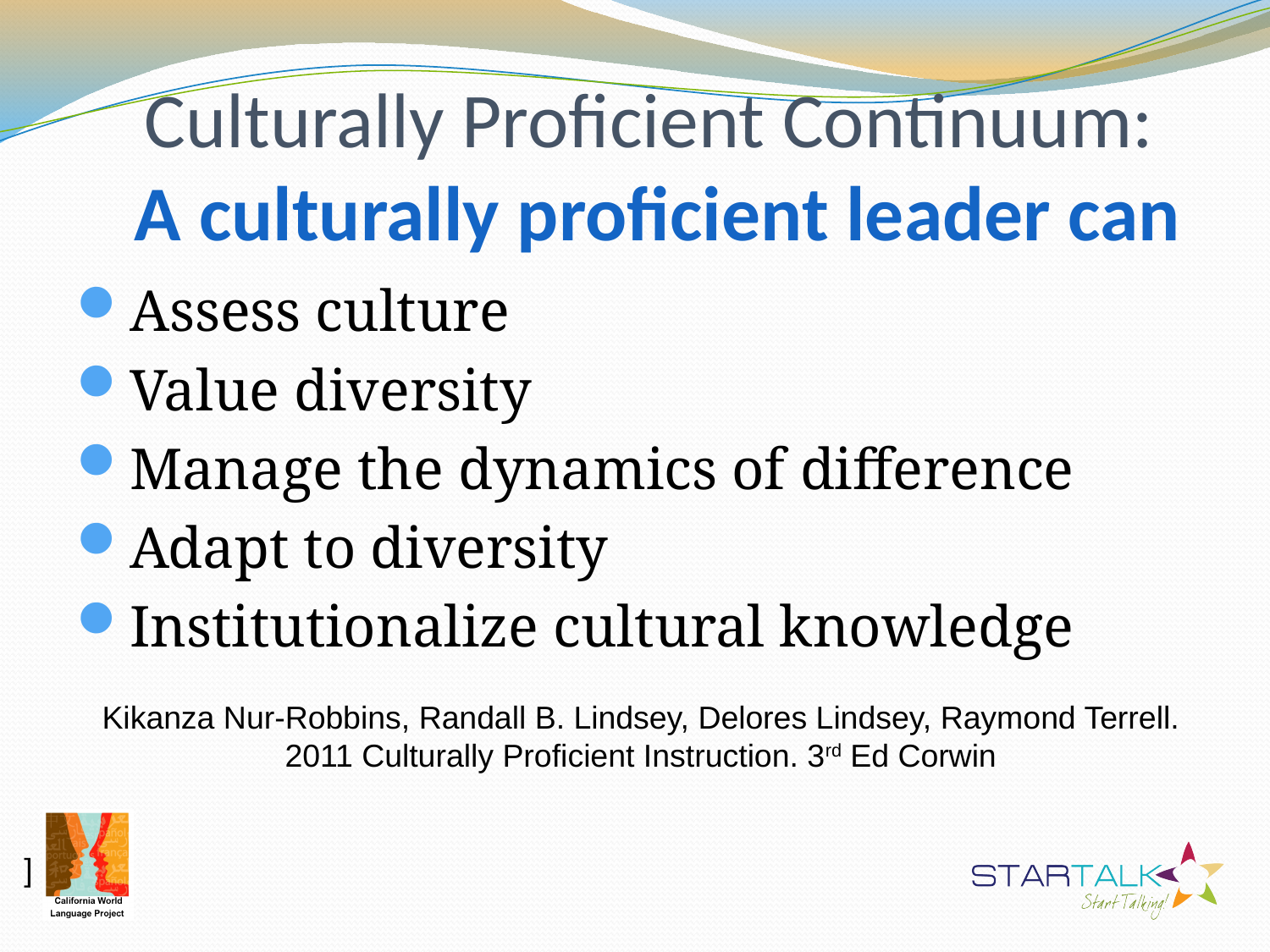

# Culturally Proficient Continuum: A culturally proficient leader can
Assess culture
Value diversity
Manage the dynamics of difference
Adapt to diversity
Institutionalize cultural knowledge

Kikanza Nur-Robbins, Randall B. Lindsey, Delores Lindsey, Raymond Terrell.
2011 Culturally Proficient Instruction. 3rd Ed Corwin

]